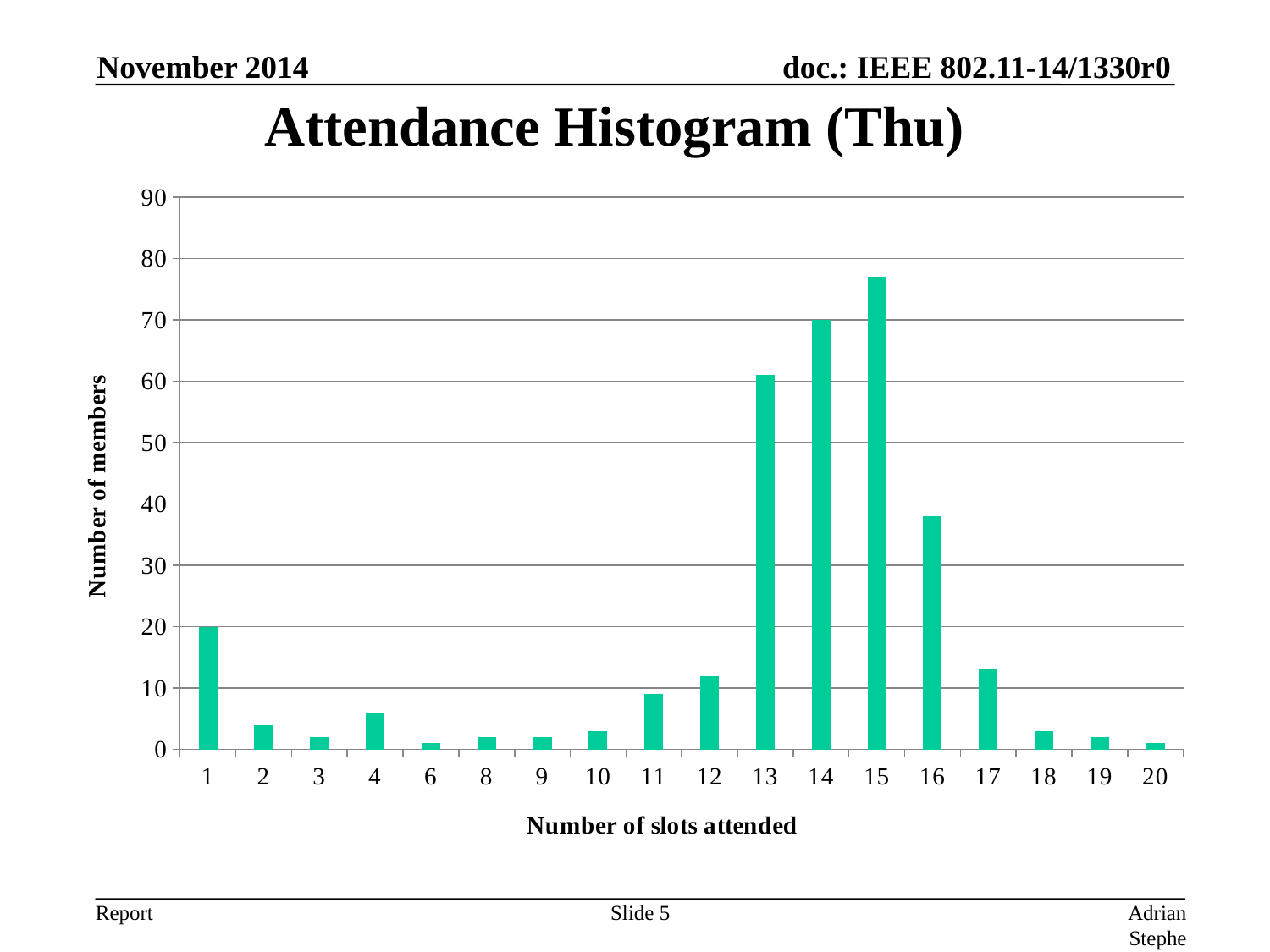

November 2014
# Attendance Histogram (Thu)

### Chart

| Category | Total |
|---|---|
| 1 | 20.0 |
| 2 | 4.0 |
| 3 | 2.0 |
| 4 | 6.0 |
| 6 | 1.0 |
| 8 | 2.0 |
| 9 | 2.0 |
| 10 | 3.0 |
| 11 | 9.0 |
| 12 | 12.0 |
| 13 | 61.0 |
| 14 | 70.0 |
| 15 | 77.0 |
| 16 | 38.0 |
| 17 | 13.0 |
| 18 | 3.0 |
| 19 | 2.0 |
| 20 | 1.0 |
Slide 5
Adrian Stephens, Intel Corporation